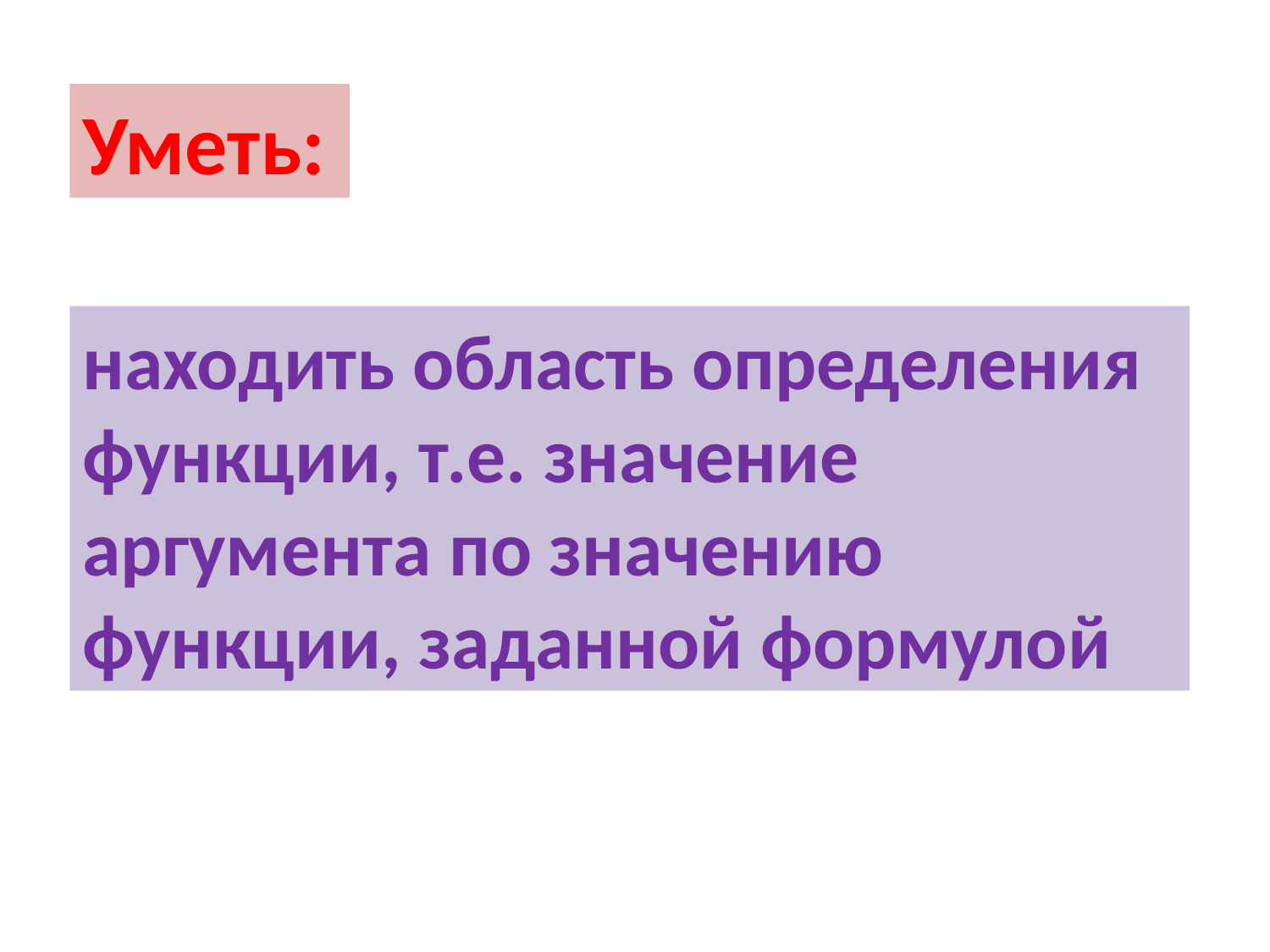

Уметь:
находить область определения функции, т.е. значение аргумента по значению функции, заданной формулой